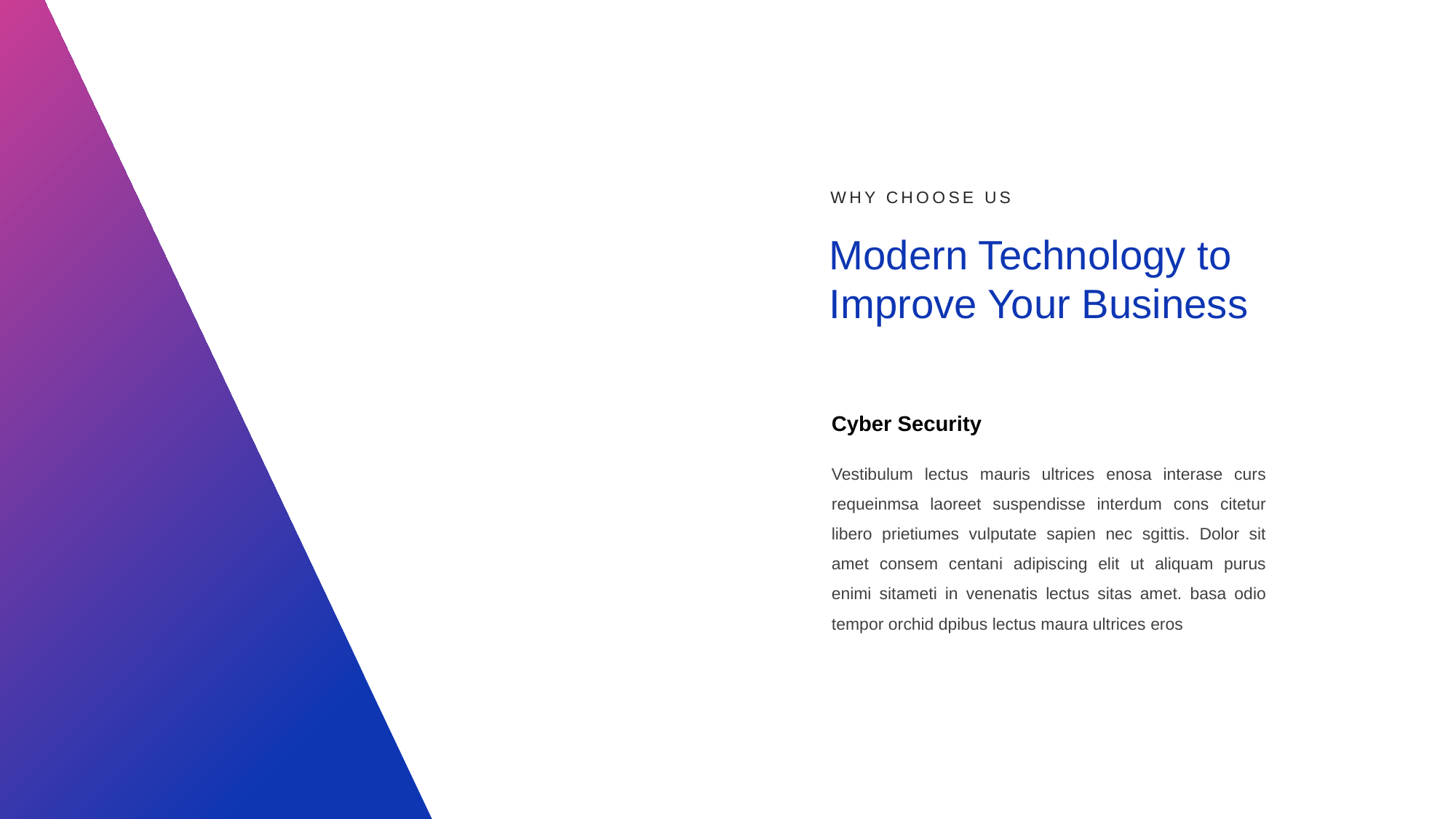

WHY CHOOSE US
Modern Technology to Improve Your Business
Cyber Security
Vestibulum lectus mauris ultrices enosa interase curs requeinmsa laoreet suspendisse interdum cons citetur libero prietiumes vulputate sapien nec sgittis. Dolor sit amet consem centani adipiscing elit ut aliquam purus enimi sitameti in venenatis lectus sitas amet. basa odio tempor orchid dpibus lectus maura ultrices eros